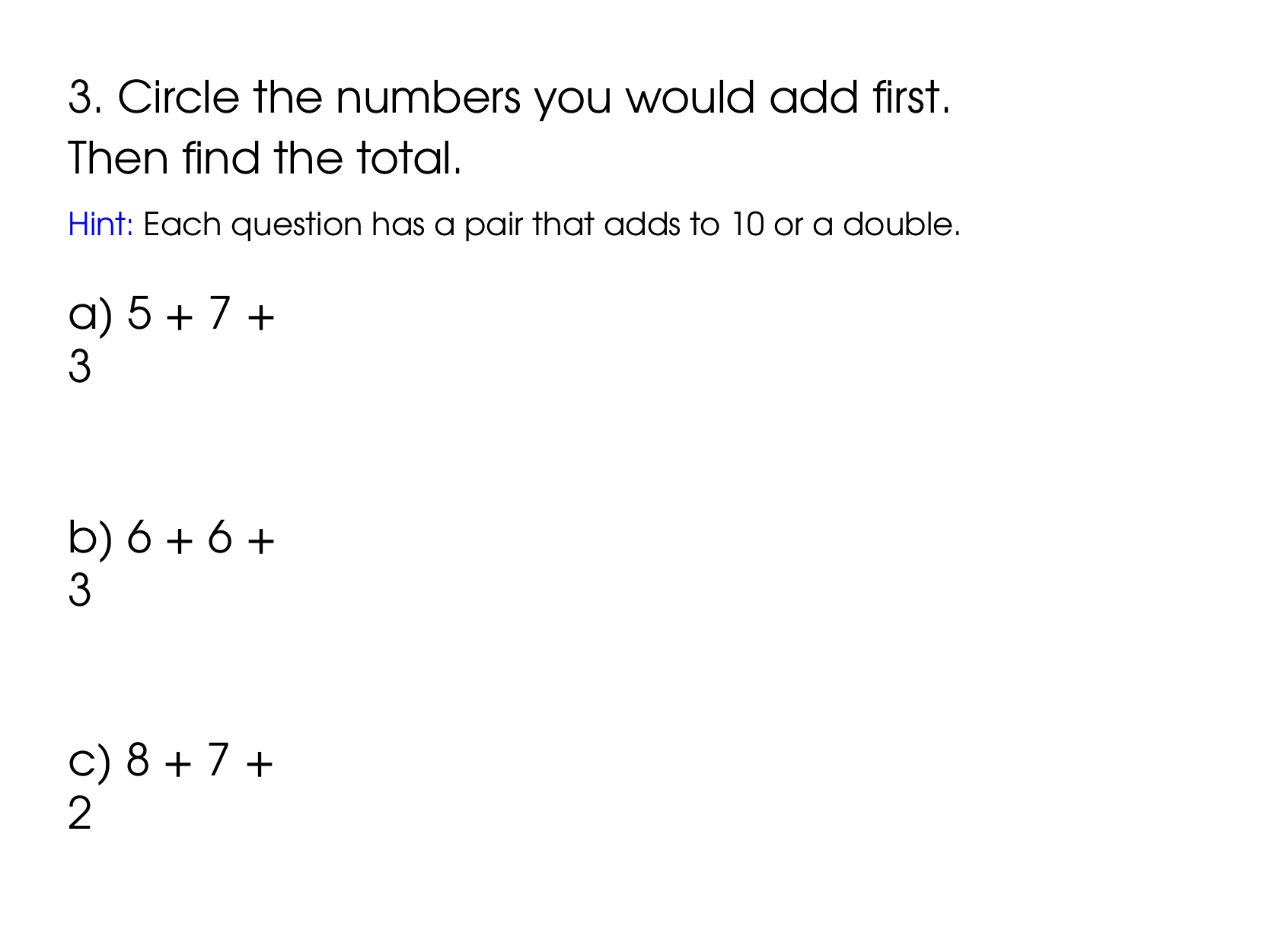

3. Circle the numbers you would add first. Then find the total.
Hint: Each question has a pair that adds to 10 or a double.
a) 5 + 7 + 3
b) 6 + 6 + 3
c) 8 + 7 + 2